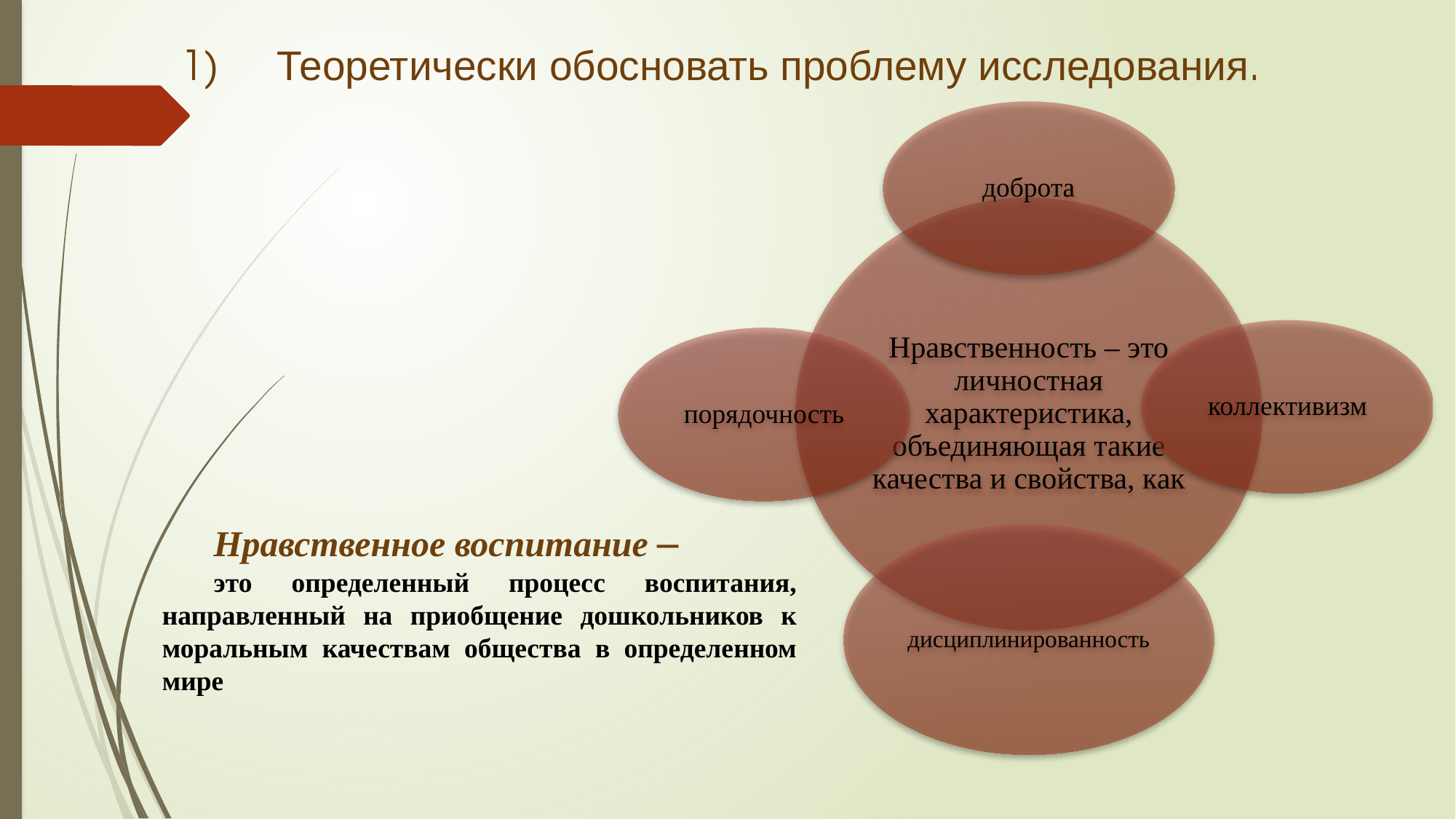

# 1)	Теоретически обосновать проблему исследования.
Нравственность – это личностная характеристика, объединяющая такие качества и свойства, как
доброта
коллективизм
дисциплинированность
порядочность
Нравственное воспитание –
это определенный процесс воспитания, направленный на приобщение дошкольников к моральным качествам общества в определенном мире